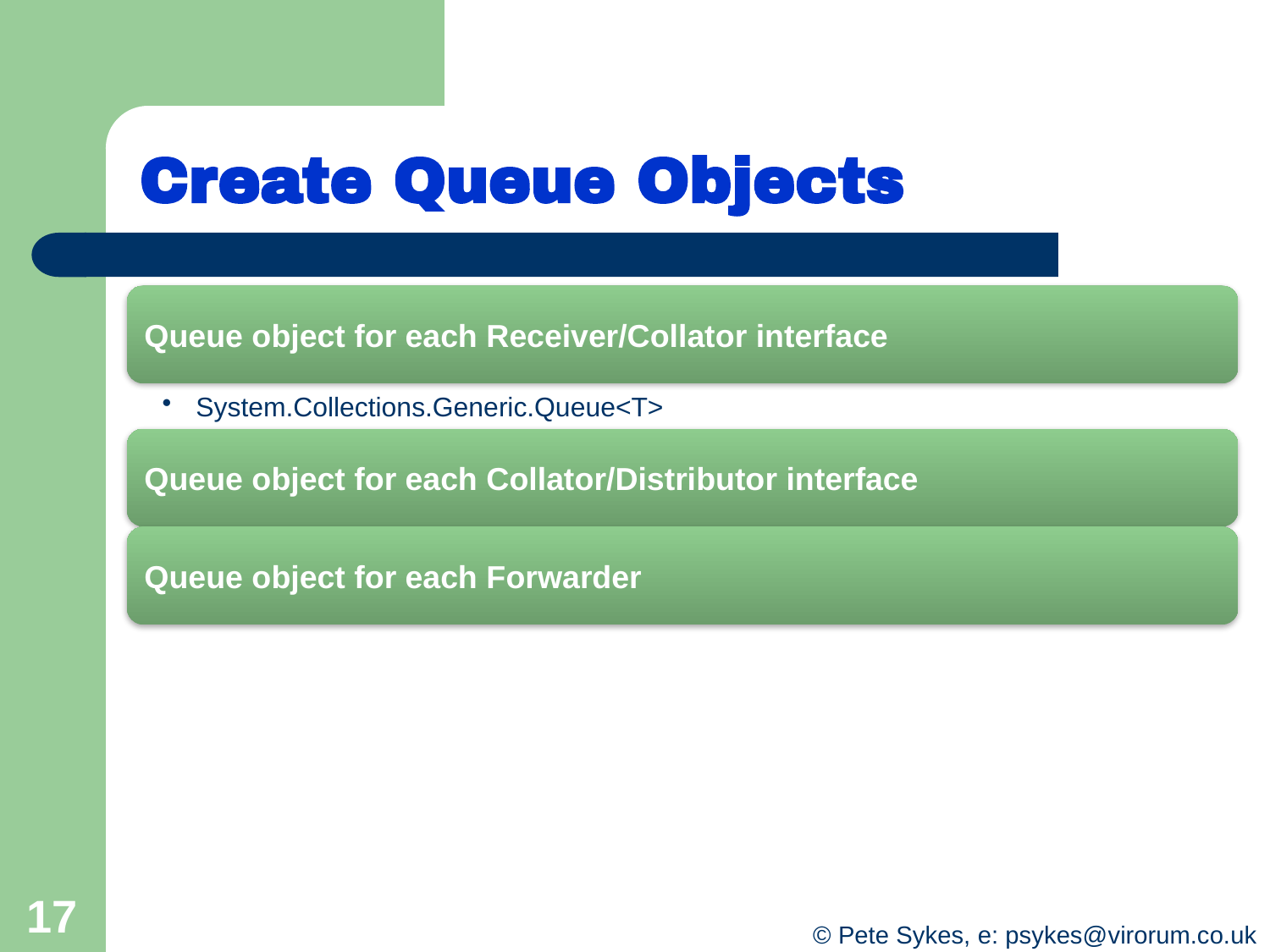

# Create Queue Objects
Queue object for each Receiver/Collator interface
System.Collections.Generic.Queue<T>
Queue object for each Collator/Distributor interface
Queue object for each Forwarder
17
© Pete Sykes, e: psykes@virorum.co.uk